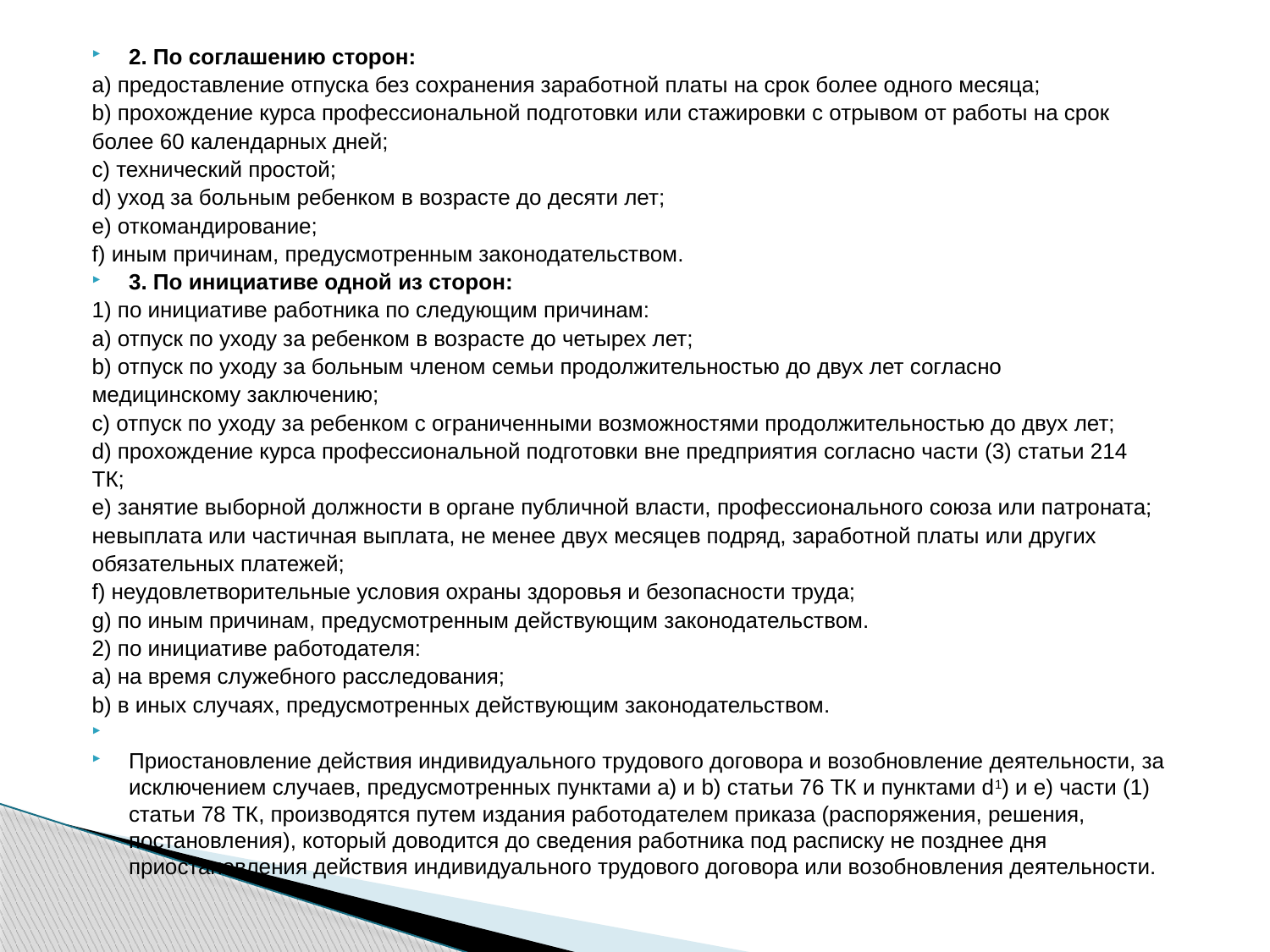

2. По соглашению сторон:
a) предоставление отпуска без сохранения заработной платы на срок более одного месяца;
b) прохождение курса профессиональной подготовки или стажировки с отрывом от работы на срок
более 60 календарных дней;
c) технический простой;
d) уход за больным ребенком в возрасте до десяти лет;
e) откомандирование;
f) иным причинам, предусмотренным законодательством.
3. По инициативе одной из сторон:
1) по инициативе работника по следующим причинам:
a) отпуск по уходу за ребенком в возрасте до четырех лет;
b) отпуск по уходу за больным членом семьи продолжительностью до двух лет согласно
медицинскому заключению;
c) отпуск по уходу за ребенком с ограниченными возможностями продолжительностью до двух лет;
d) прохождение курса профессиональной подготовки вне предприятия согласно части (3) статьи 214
ТК;
e) занятие выборной должности в органе публичной власти, профессионального союза или патроната;
невыплата или частичная выплата, не менее двух месяцев подряд, заработной платы или других
обязательных платежей;
f) неудовлетворительные условия охраны здоровья и безопасности труда;
g) по иным причинам, предусмотренным действующим законодательством.
2) по инициативе работодателя:
a) на время служебного расследования;
b) в иных случаях, предусмотренных действующим законодательством.

Приостановление действия индивидуального трудового договора и возобновление деятельности, за исключением случаев, предусмотренных пунктами а) и b) статьи 76 ТК и пунктами d1) и е) части (1) статьи 78 ТК, производятся путем издания работодателем приказа (распоряжения, решения, постановления), который доводится до сведения работника под расписку не позднее дня приостановления действия индивидуального трудового договора или возобновления деятельности.